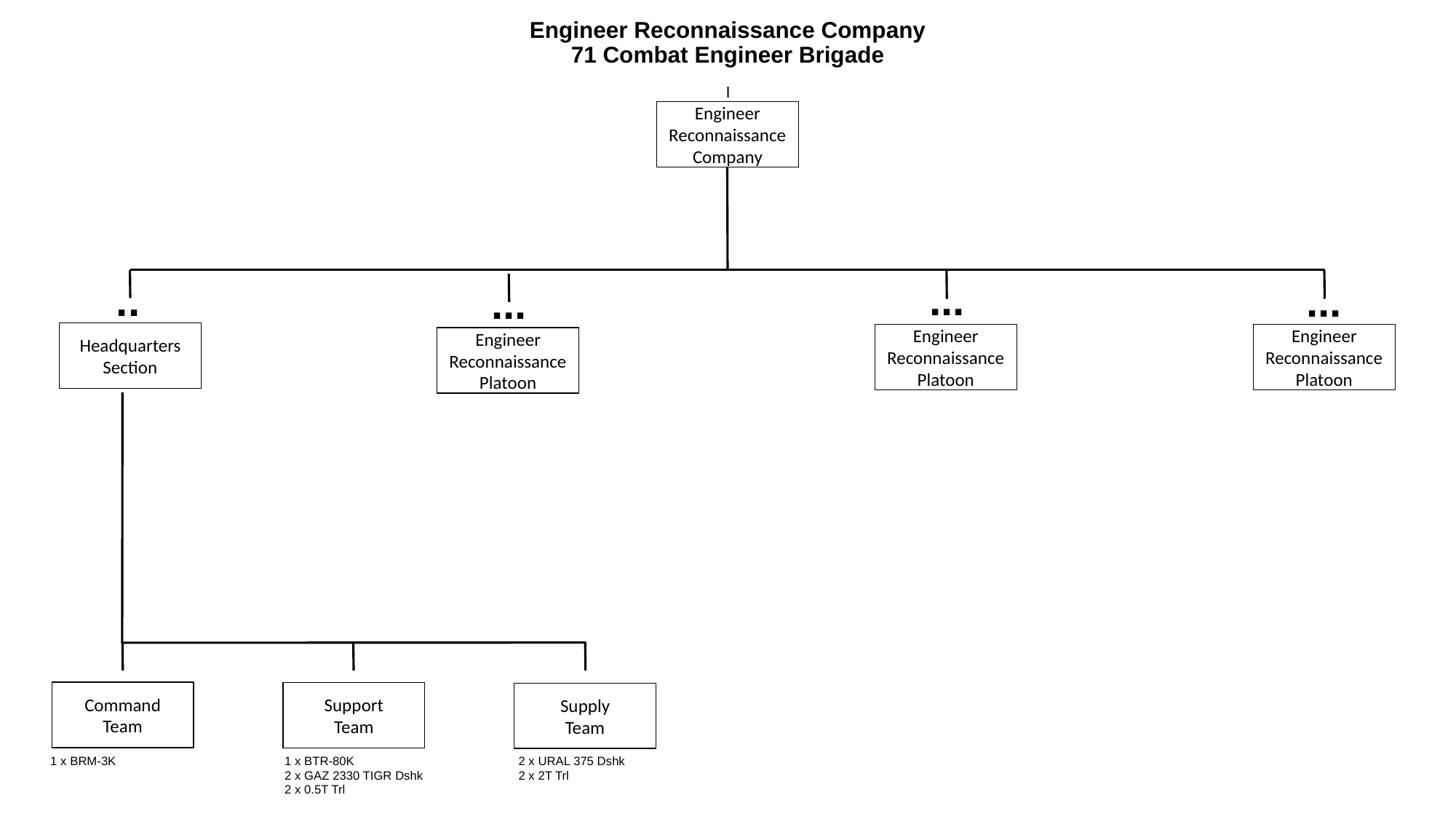

# Engineer Reconnaissance Company 71 Combat Engineer Brigade
I
Engineer Reconnaissance
Company
...
..
...
...
Headquarters
Section
Engineer Reconnaissance
Platoon
Engineer Reconnaissance
Platoon
Engineer Reconnaissance
Platoon
Command
Team
Support
Team
Supply
Team
1 x BRM-3K
1 x BTR-80K
2 x GAZ 2330 TIGR Dshk
2 x 0.5T Trl
2 x URAL 375 Dshk
2 x 2T Trl